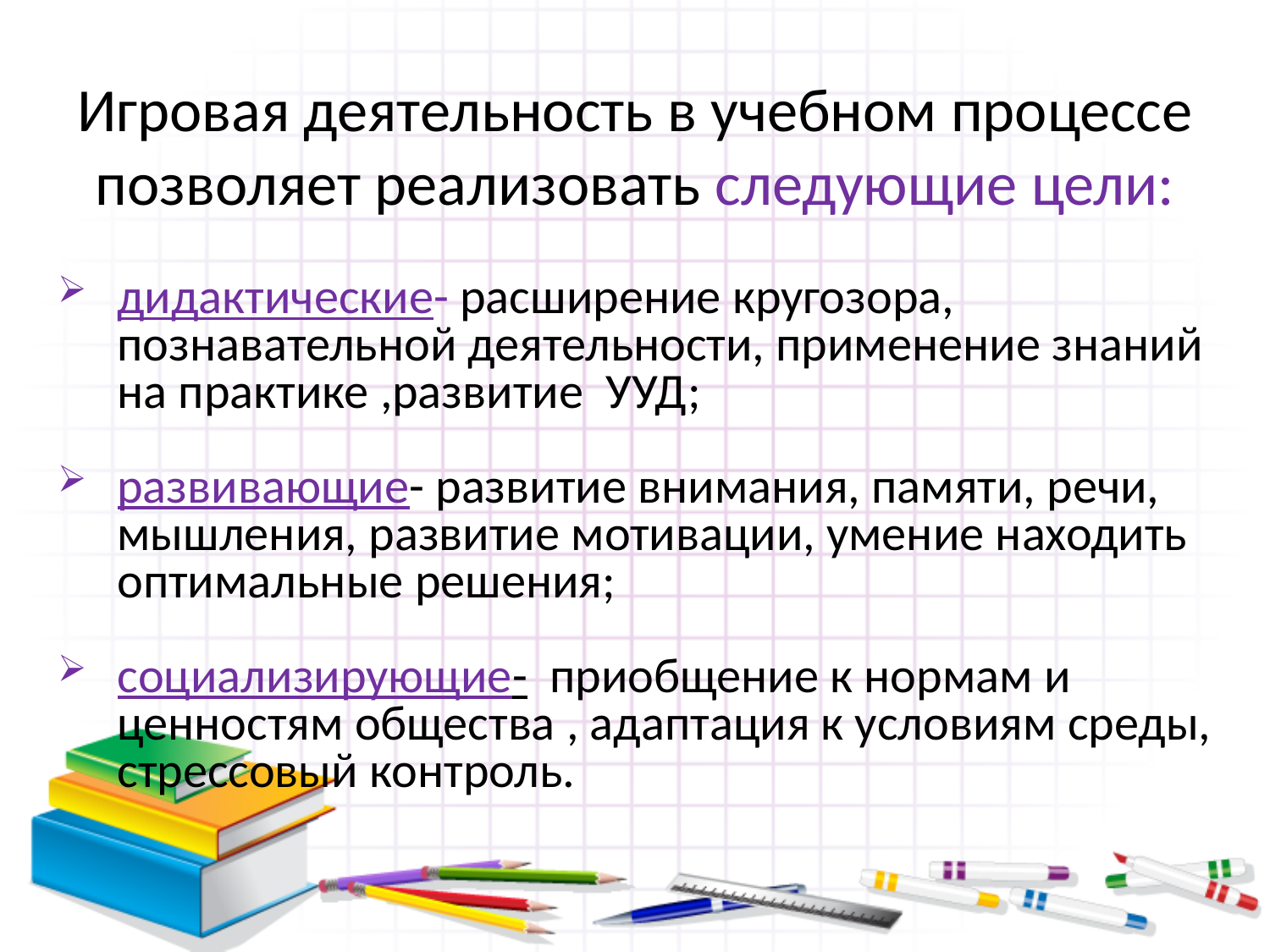

# Игровая деятельность в учебном процессе позволяет реализовать следующие цели:
дидактические- расширение кругозора, познавательной деятельности, применение знаний на практике ,развитие  УУД;

развивающие- развитие внимания, памяти, речи, мышления, развитие мотивации, умение находить оптимальные решения;

социализирующие-  приобщение к нормам и ценностям общества , адаптация к условиям среды, стрессовый контроль.